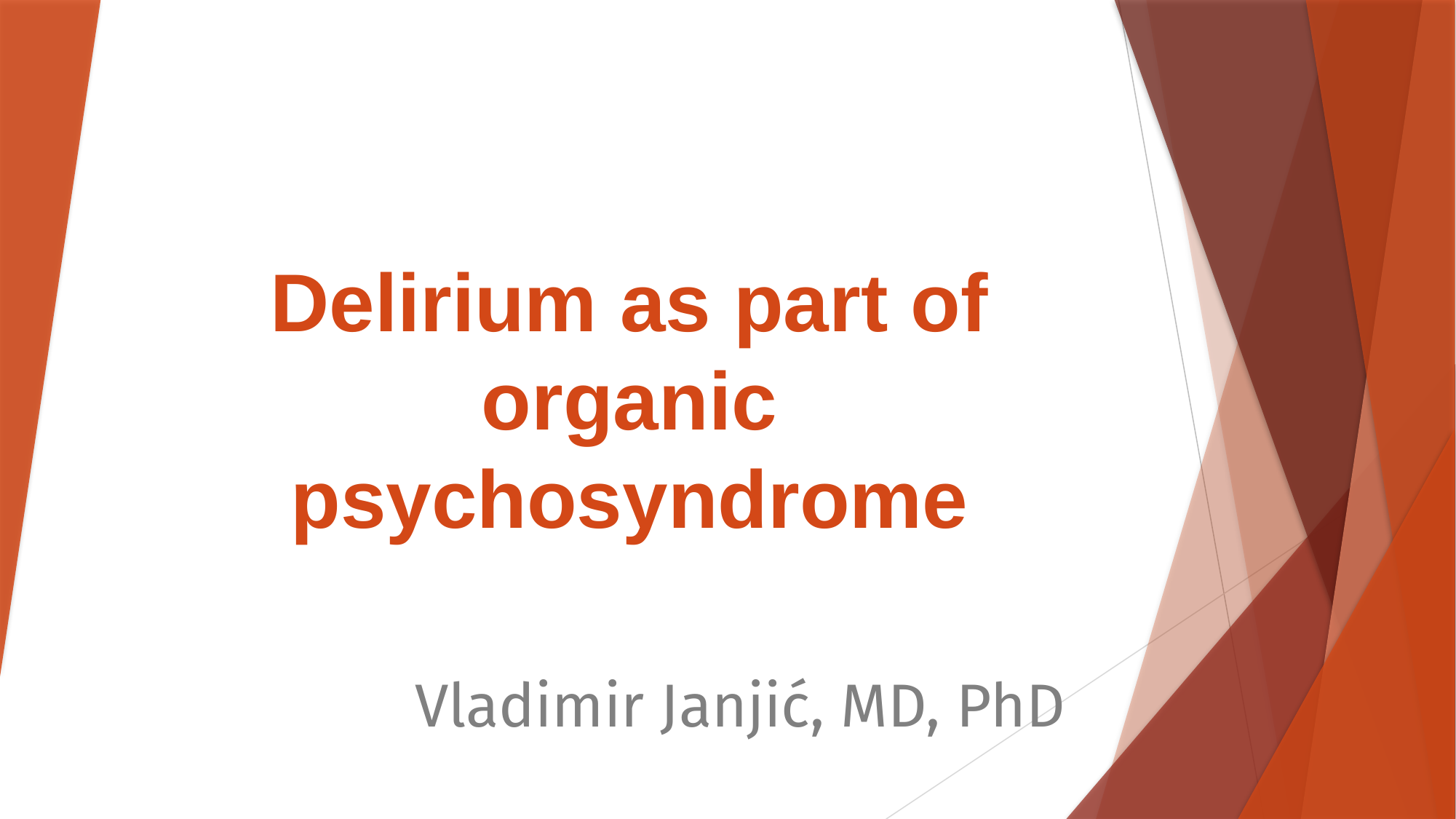

# Delirium as part of organic psychosyndrome
Vladimir Janjić, MD, PhD